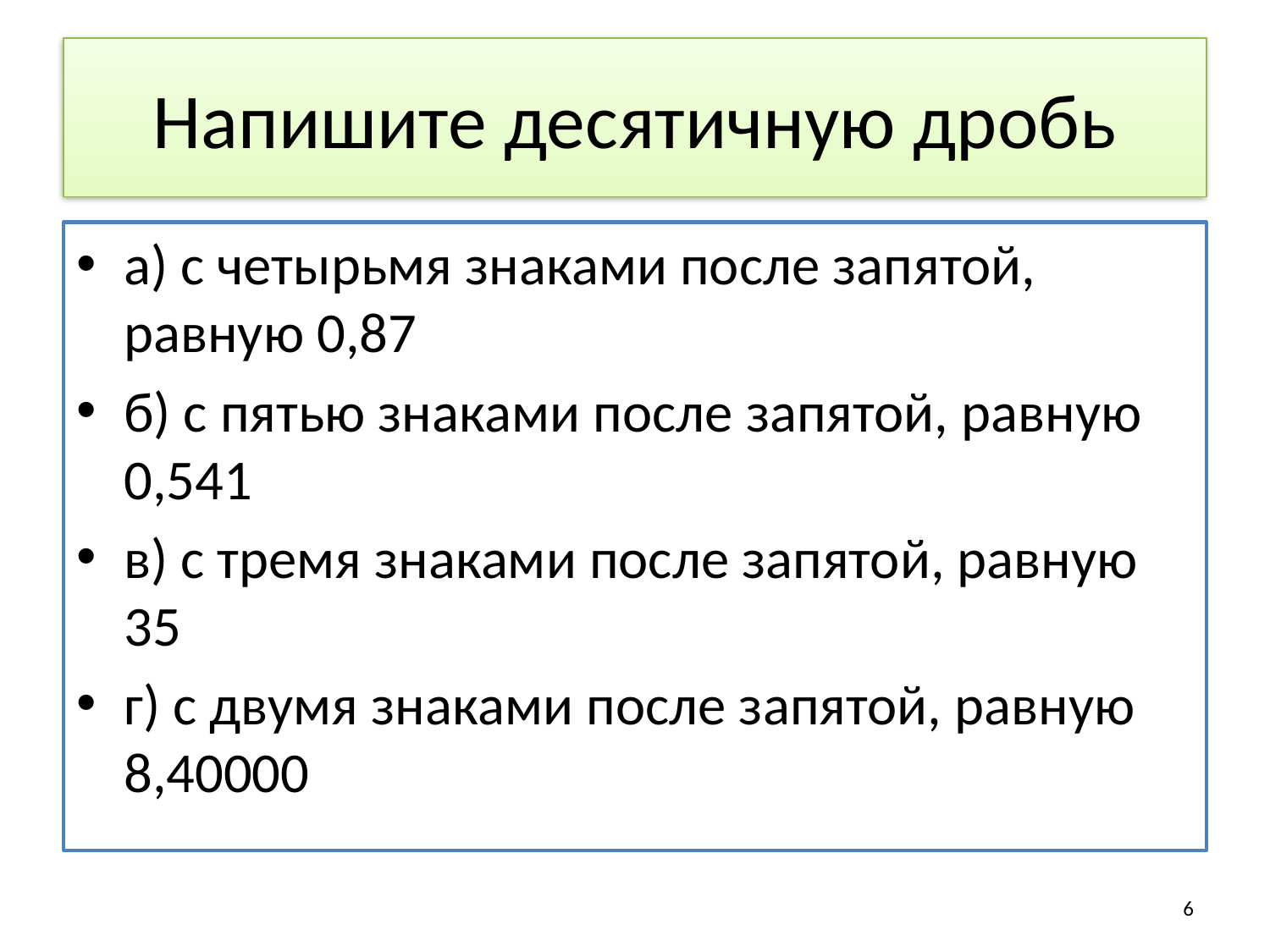

# Напишите десятичную дробь
а) с четырьмя знаками после запятой, равную 0,87
б) с пятью знаками после запятой, равную 0,541
в) с тремя знаками после запятой, равную 35
г) с двумя знаками после запятой, равную 8,40000
6